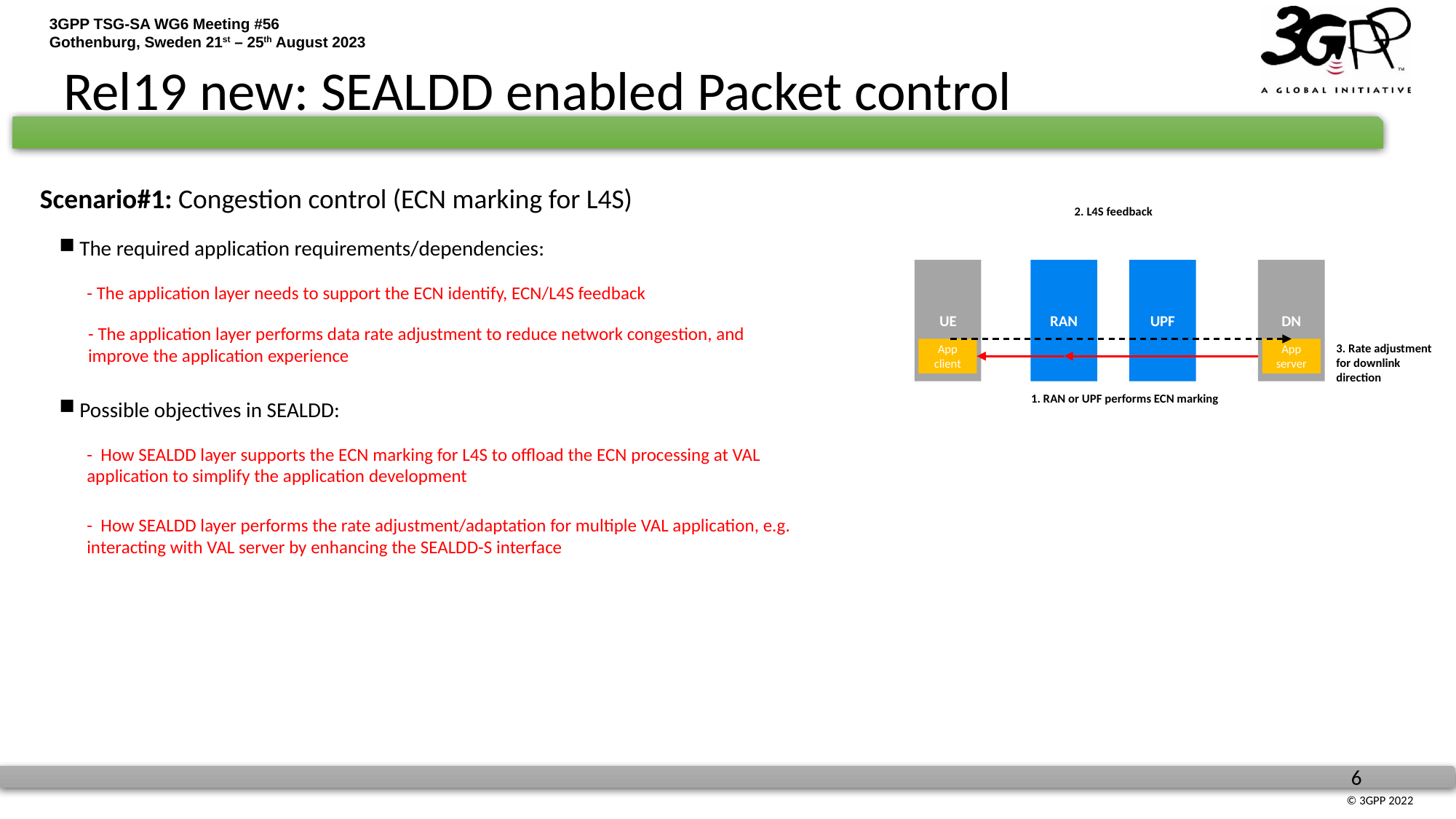

# Rel19 new: SEALDD enabled Packet control
Scenario#1: Congestion control (ECN marking for L4S)
2. L4S feedback
The required application requirements/dependencies:
UE
DN
RAN
UPF
- The application layer needs to support the ECN identify, ECN/L4S feedback
- The application layer performs data rate adjustment to reduce network congestion, and improve the application experience
3. Rate adjustment for downlink direction
App client
App server
1. RAN or UPF performs ECN marking
Possible objectives in SEALDD:
-  How SEALDD layer supports the ECN marking for L4S to offload the ECN processing at VAL application to simplify the application development
-  How SEALDD layer performs the rate adjustment/adaptation for multiple VAL application, e.g. interacting with VAL server by enhancing the SEALDD-S interface